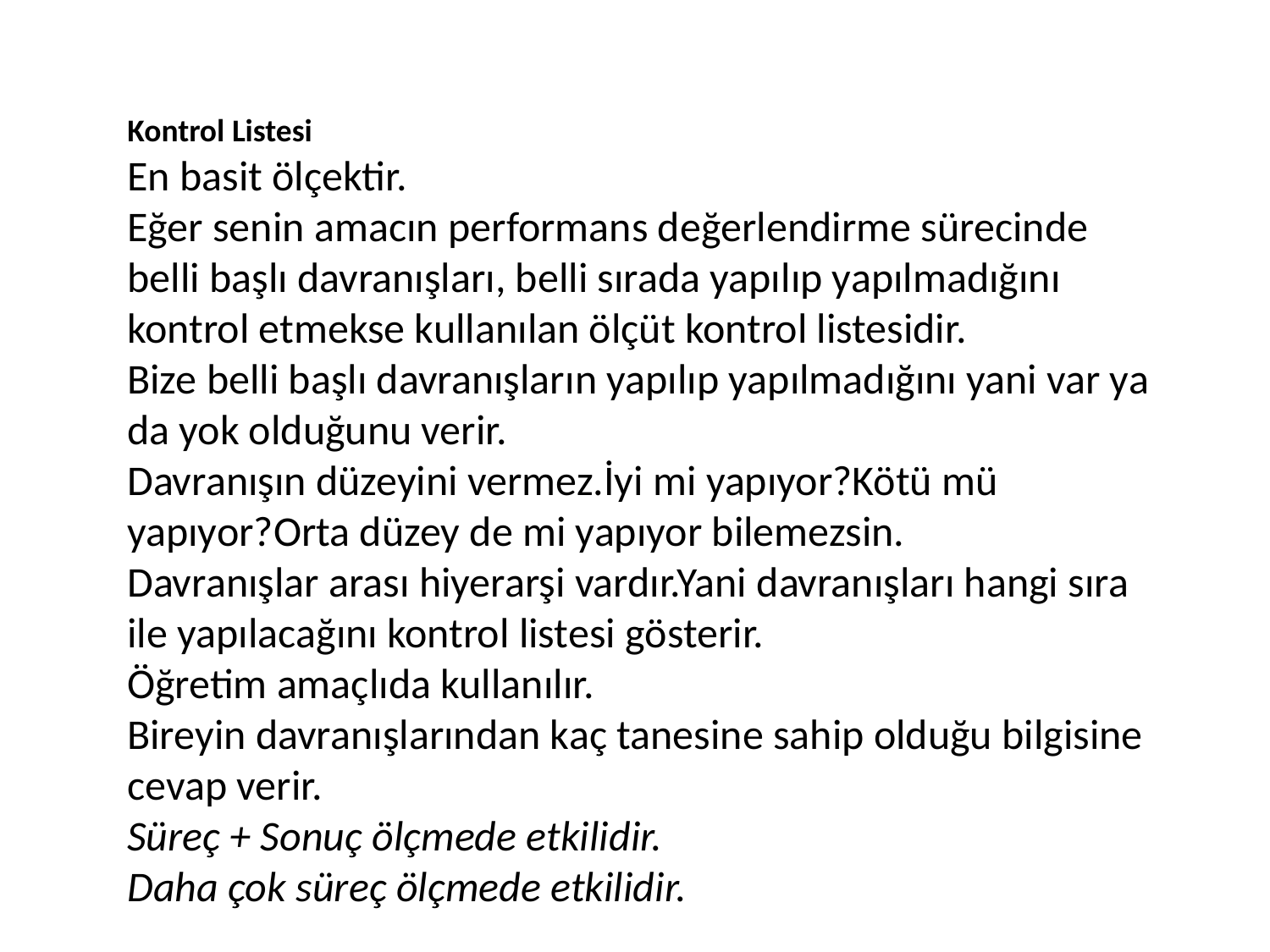

Kontrol Listesi
En basit ölçektir.
Eğer senin amacın performans değerlendirme sürecinde belli başlı davranışları, belli sırada yapılıp yapılmadığını kontrol etmekse kullanılan ölçüt kontrol listesidir.
Bize belli başlı davranışların yapılıp yapılmadığını yani var ya da yok olduğunu verir.
Davranışın düzeyini vermez.İyi mi yapıyor?Kötü mü yapıyor?Orta düzey de mi yapıyor bilemezsin.
Davranışlar arası hiyerarşi vardır.Yani davranışları hangi sıra ile yapılacağını kontrol listesi gösterir.
Öğretim amaçlıda kullanılır.
Bireyin davranışlarından kaç tanesine sahip olduğu bilgisine cevap verir.
Süreç + Sonuç ölçmede etkilidir.
Daha çok süreç ölçmede etkilidir.